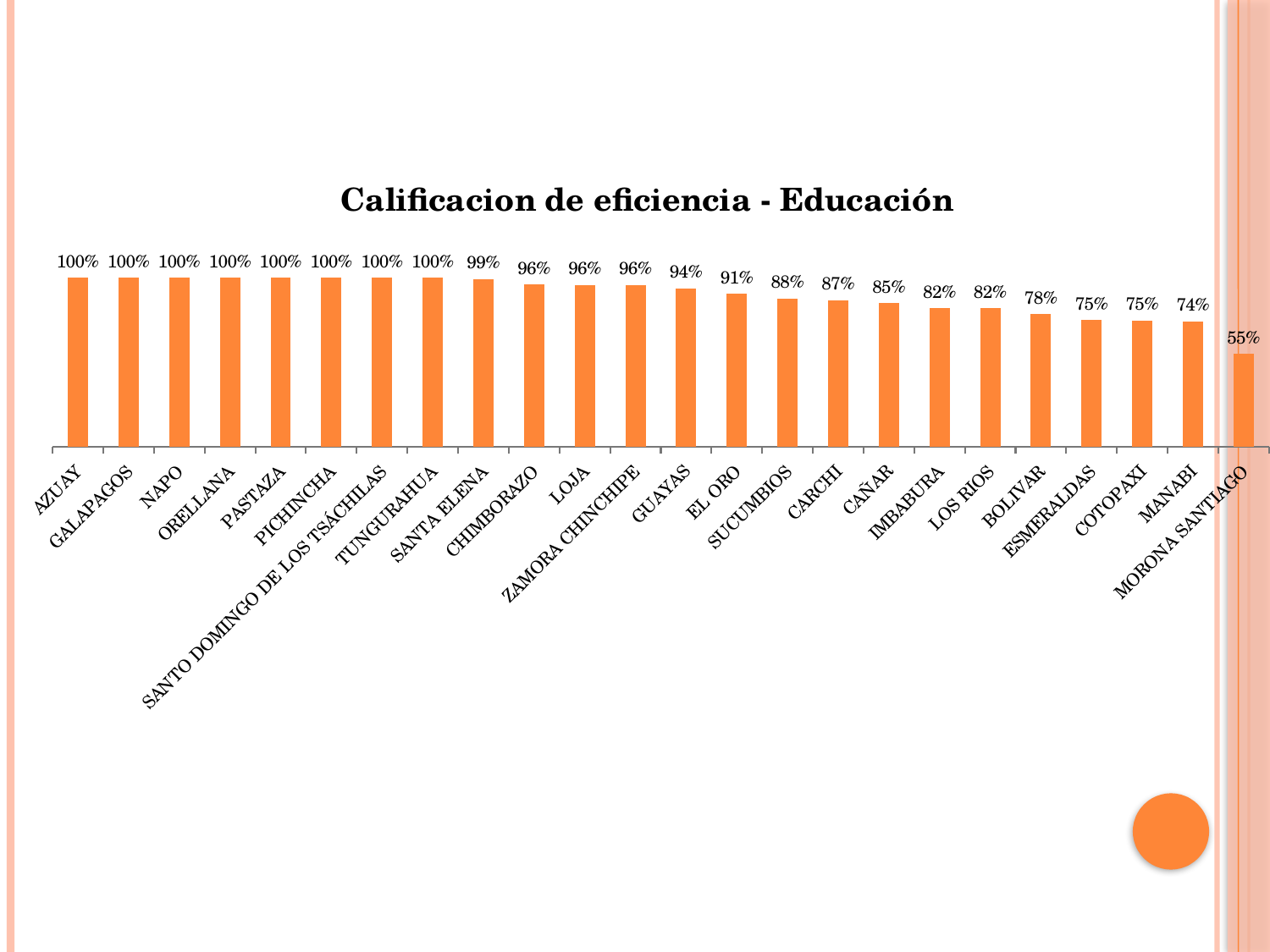

### Chart: Calificacion de eficiencia - Educación

| Category | Score |
|---|---|
| AZUAY | 1.0 |
| GALAPAGOS | 1.0 |
| NAPO | 1.0 |
| ORELLANA | 1.0 |
| PASTAZA | 1.0 |
| PICHINCHA | 1.0 |
| SANTO DOMINGO DE LOS TSÁCHILAS | 1.0 |
| TUNGURAHUA | 1.0 |
| SANTA ELENA | 0.991737 |
| CHIMBORAZO | 0.960287 |
| LOJA | 0.958128 |
| ZAMORA CHINCHIPE | 0.955541 |
| GUAYAS | 0.936833 |
| EL ORO | 0.905962 |
| SUCUMBIOS | 0.877711 |
| CARCHI | 0.866595 |
| CAÑAR | 0.849541 |
| IMBABURA | 0.819192 |
| LOS RIOS | 0.818222 |
| BOLIVAR | 0.783943 |
| ESMERALDAS | 0.749963 |
| COTOPAXI | 0.746194 |
| MANABI | 0.74125 |
| MORONA SANTIAGO | 0.549011 |